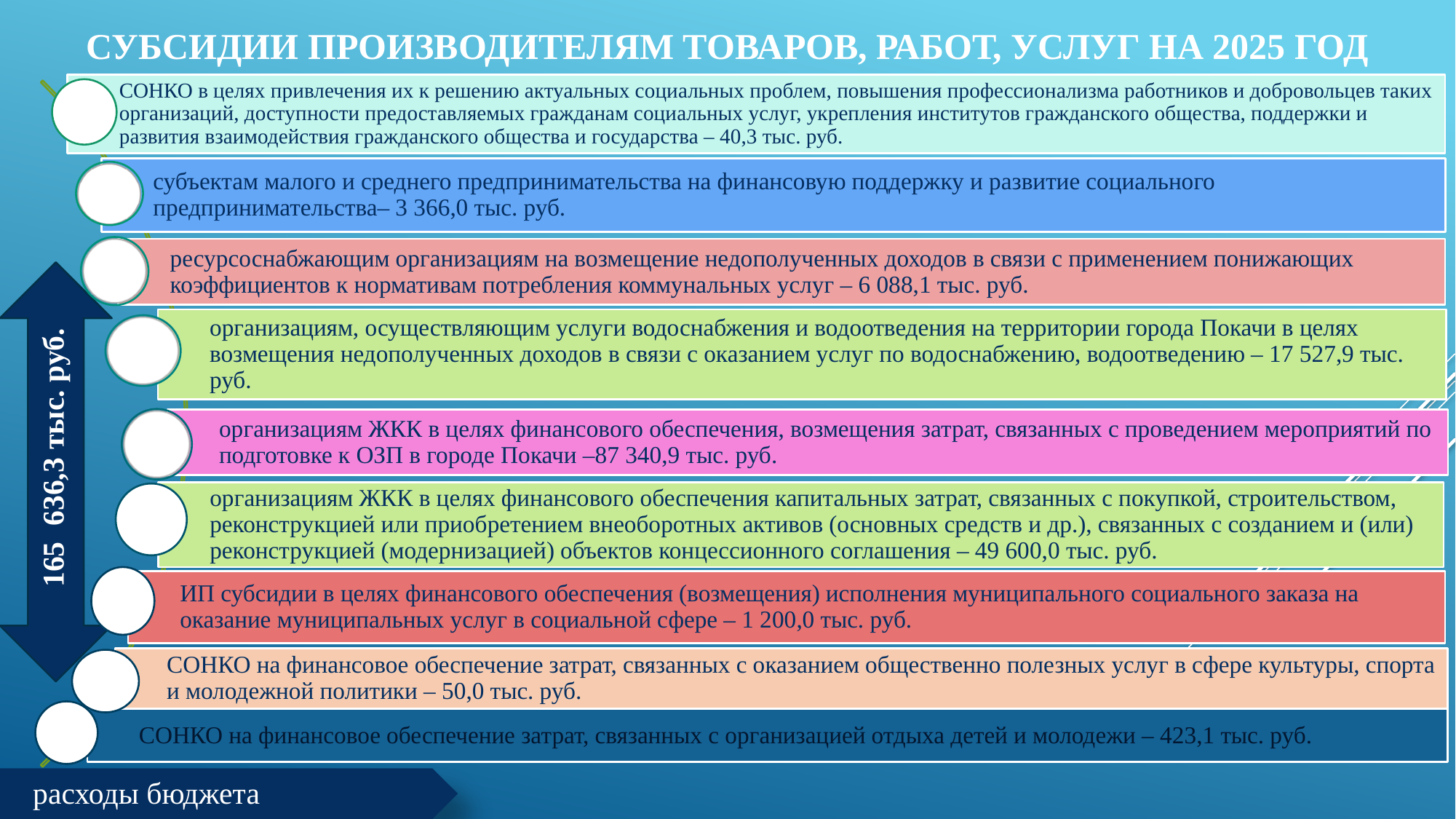

СОНКО в целях привлечения их к решению актуальных социальных проблем, повышения профессионализма работников и добровольцев таких организаций, доступности предоставляемых гражданам социальных услуг, укрепления институтов гражданского общества, поддержки и развития взаимодействия гражданского общества и государства – 40,3 тыс. руб.

субъектам малого и среднего предпринимательства на финансовую поддержку и развитие социального предпринимательства– 3 366,0 тыс. руб.

ресурсоснабжающим организациям на возмещение недополученных доходов в связи с применением понижающих коэффициентов к нормативам потребления коммунальных услуг – 6 088,1 тыс. руб.
организациям, осуществляющим услуги водоснабжения и водоотведения на территории города Покачи в целях возмещения недополученных доходов в связи с оказанием услуг по водоснабжению, водоотведению – 17 527,9 тыс. руб.

организациям ЖКК в целях финансового обеспечения, возмещения затрат, связанных с проведением мероприятий по подготовке к ОЗП в городе Покачи –87 340,9 тыс. руб.
организациям ЖКК в целях финансового обеспечения капитальных затрат, связанных с покупкой, строительством, реконструкцией или приобретением внеоборотных активов (основных средств и др.), связанных с созданием и (или) реконструкцией (модернизацией) объектов концессионного соглашения – 49 600,0 тыс. руб.

ИП субсидии в целях финансового обеспечения (возмещения) исполнения муниципального социального заказа на оказание муниципальных услуг в социальной сфере – 1 200,0 тыс. руб.
СУБСИДИИ ПРОИЗВОДИТЕЛЯМ ТОВАРОВ, РАБОТ, УСЛУГ НА 2025 ГОД
165  636,3 тыс. руб.

СОНКО на финансовое обеспечение затрат, связанных с оказанием общественно полезных услуг в сфере культуры, спорта и молодежной политики – 50,0 тыс. руб.

СОНКО на финансовое обеспечение затрат, связанных с организацией отдыха детей и молодежи – 423,1 тыс. руб.

расходы бюджета